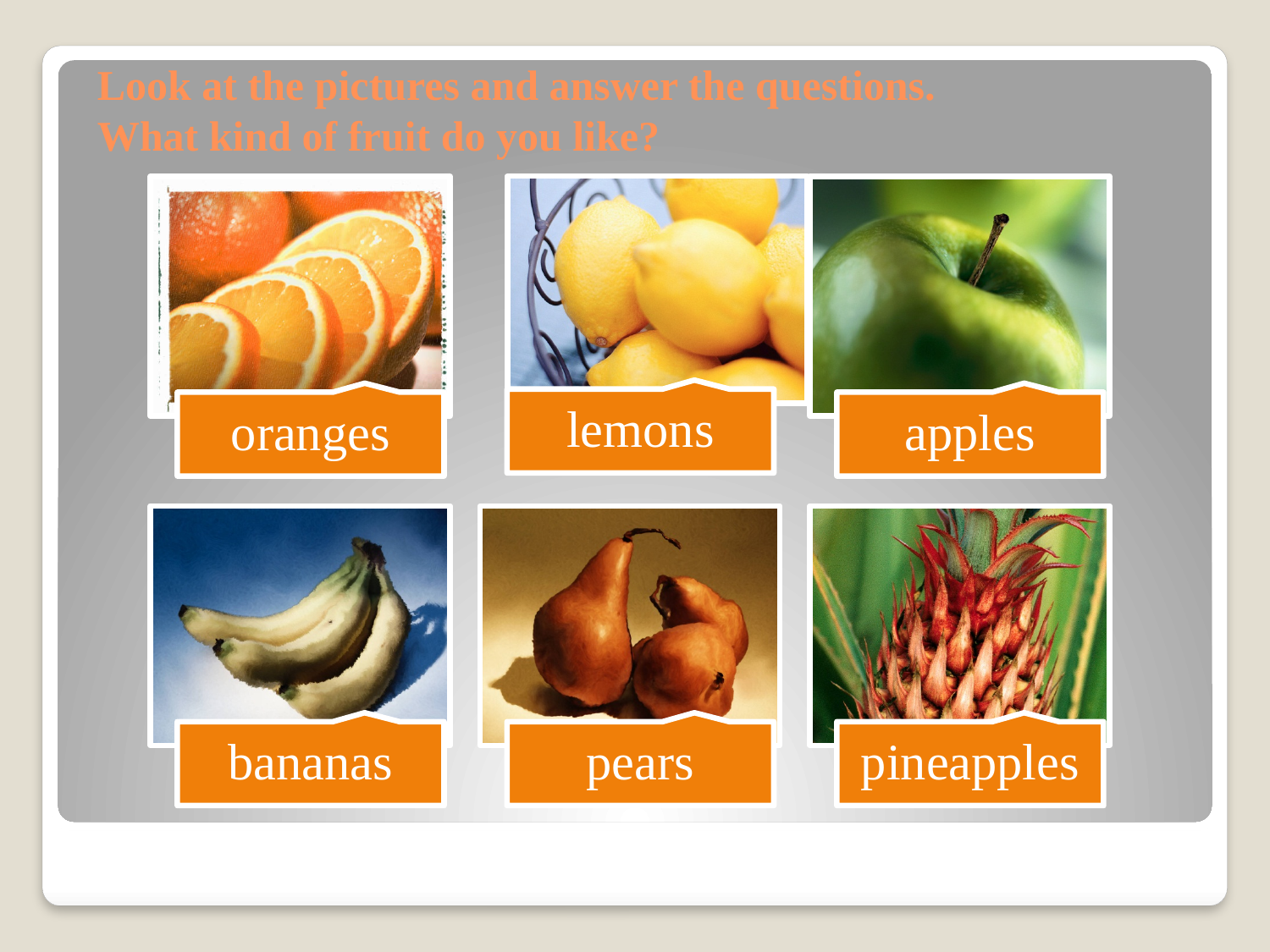

# Look at the pictures and answer the questions. What kind of fruit do you like?
oranges
lemons
apples
bananas
pears
pineapples